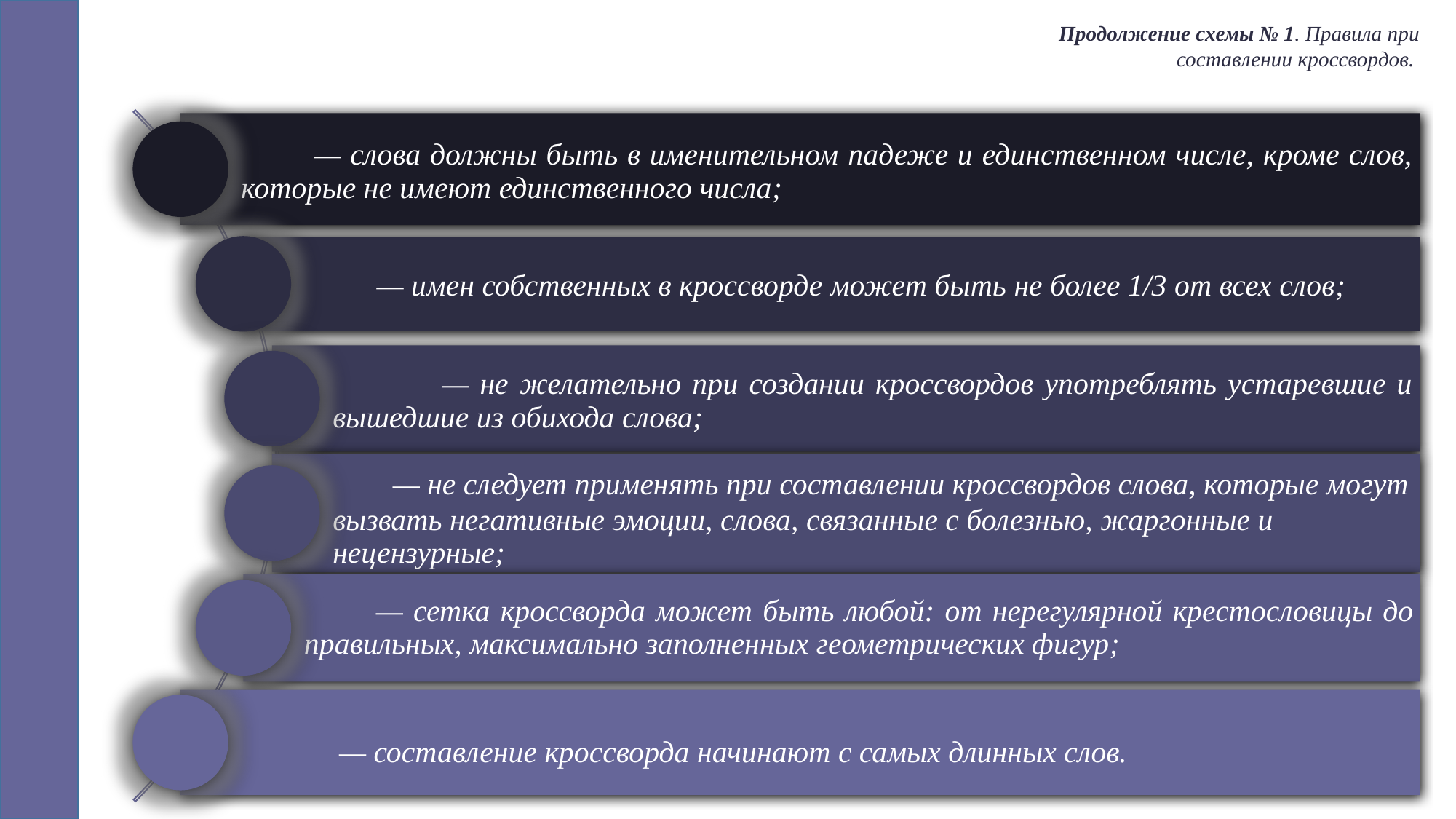

Продолжение схемы № 1. Правила при составлении кроссвордов.
       — слова должны быть в именительном падеже и единственном числе, кроме слов, которые не имеют единственного числа;
        — имен собственных в кроссворде может быть не более 1/3 от всех слов;
	— не желательно при создании кроссвордов употреблять устаревшие и вышедшие из обихода слова;
      — не следует применять при составлении кроссвордов слова, которые могут вызвать негативные эмоции, слова, связанные с болезнью, жаргонные и нецензурные;
       — сетка кроссворда может быть любой: от нерегулярной крестословицы до правильных, максимально заполненных геометрических фигур;
       — составление кроссворда начинают с самых длинных слов.